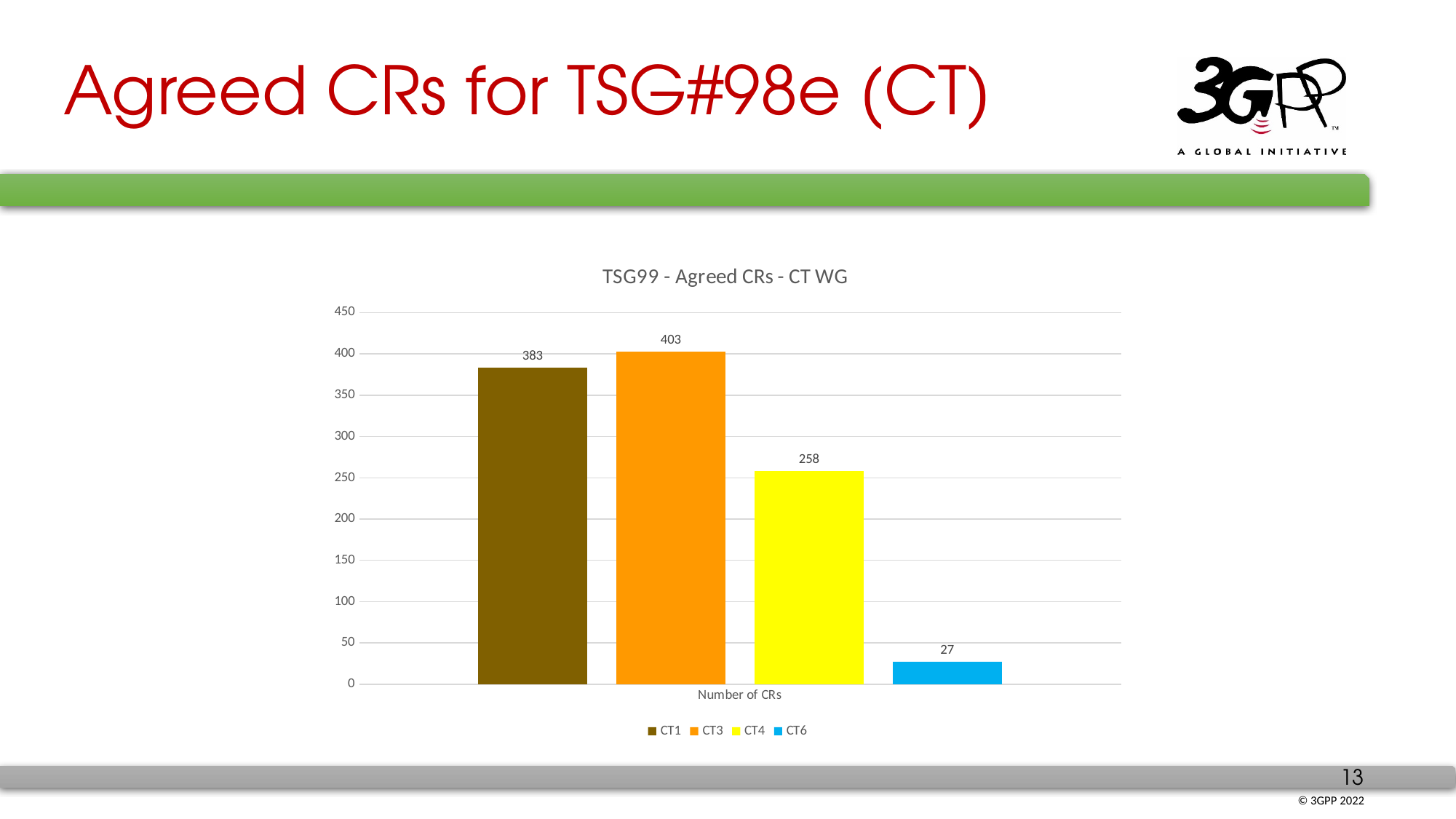

# Agreed CRs for TSG#98e (CT)

### Chart: TSG99 - Agreed CRs - CT WG

| Category | CT1 | CT3 | CT4 | CT6 |
|---|---|---|---|---|
| Number of CRs | 383.0 | 403.0 | 258.0 | 27.0 |